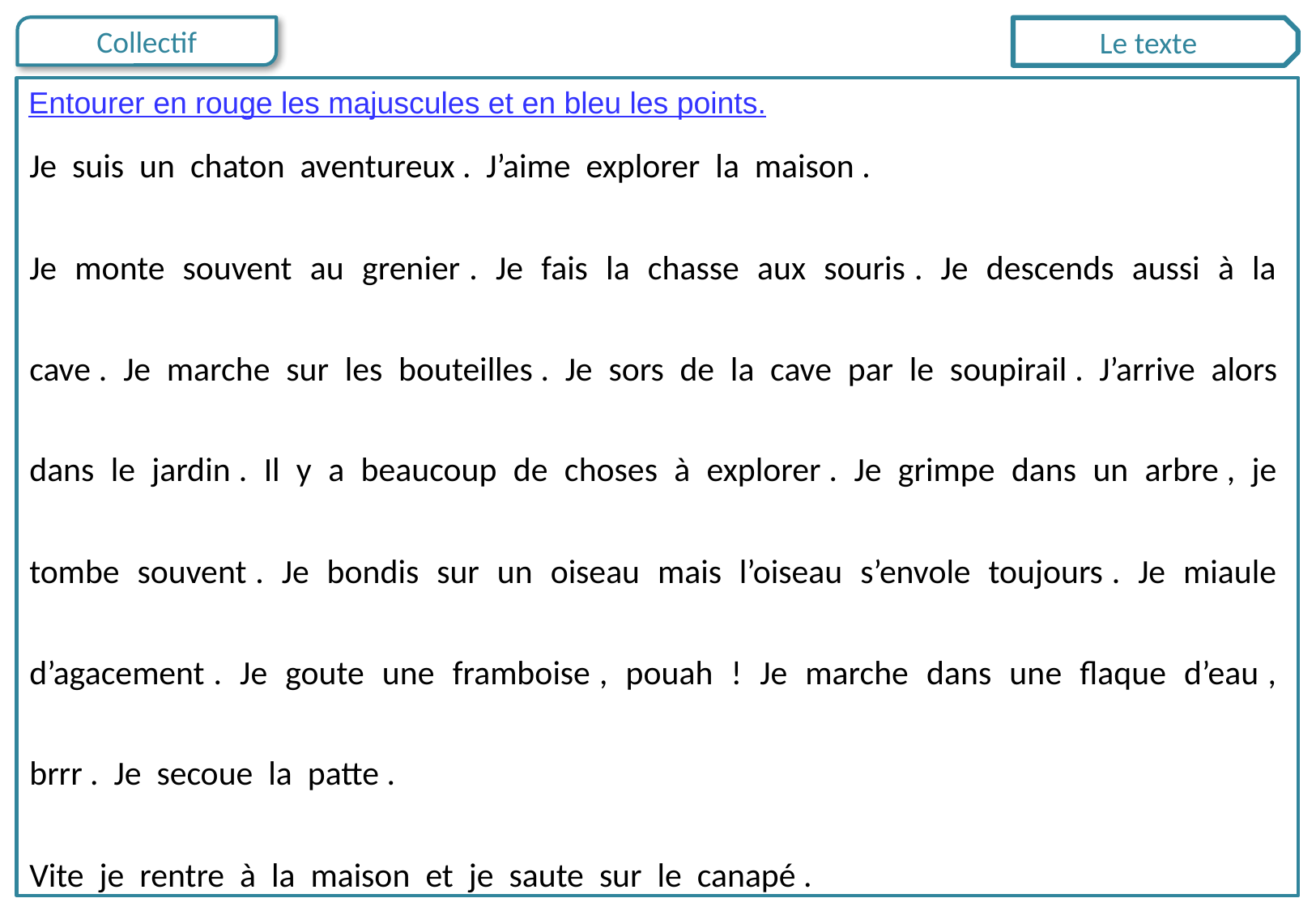

Le texte
Entourer en rouge les majuscules et en bleu les points.
Je  suis  un  chaton  aventureux .  J’aime  explorer  la  maison .
Je  monte  souvent  au  grenier .  Je  fais  la  chasse  aux  souris .  Je  descends  aussi  à  la  cave .  Je  marche  sur  les  bouteilles .  Je  sors  de  la  cave  par  le  soupirail .  J’arrive  alors  dans  le  jardin .  Il  y  a  beaucoup  de  choses  à  explorer .  Je  grimpe  dans  un  arbre ,  je  tombe  souvent .  Je  bondis  sur  un  oiseau  mais  l’oiseau  s’envole  toujours .  Je  miaule  d’agacement .  Je  goute  une  framboise ,  pouah  !  Je  marche  dans  une  flaque  d’eau ,  brrr .  Je  secoue  la  patte .
Vite  je  rentre  à  la  maison  et  je  saute  sur  le  canapé .